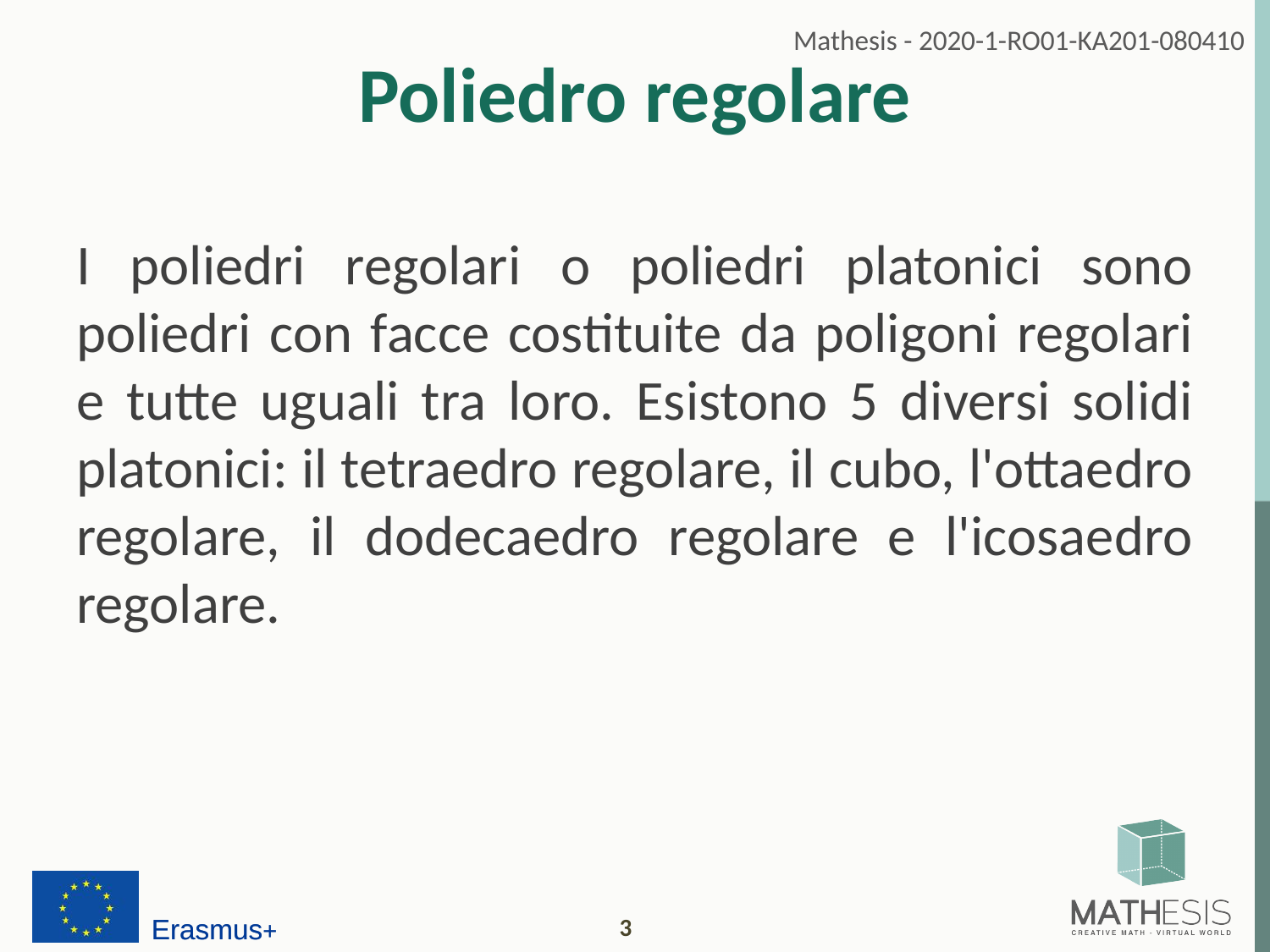

# Poliedro regolare
I poliedri regolari o poliedri platonici sono poliedri con facce costituite da poligoni regolari e tutte uguali tra loro. Esistono 5 diversi solidi platonici: il tetraedro regolare, il cubo, l'ottaedro regolare, il dodecaedro regolare e l'icosaedro regolare.